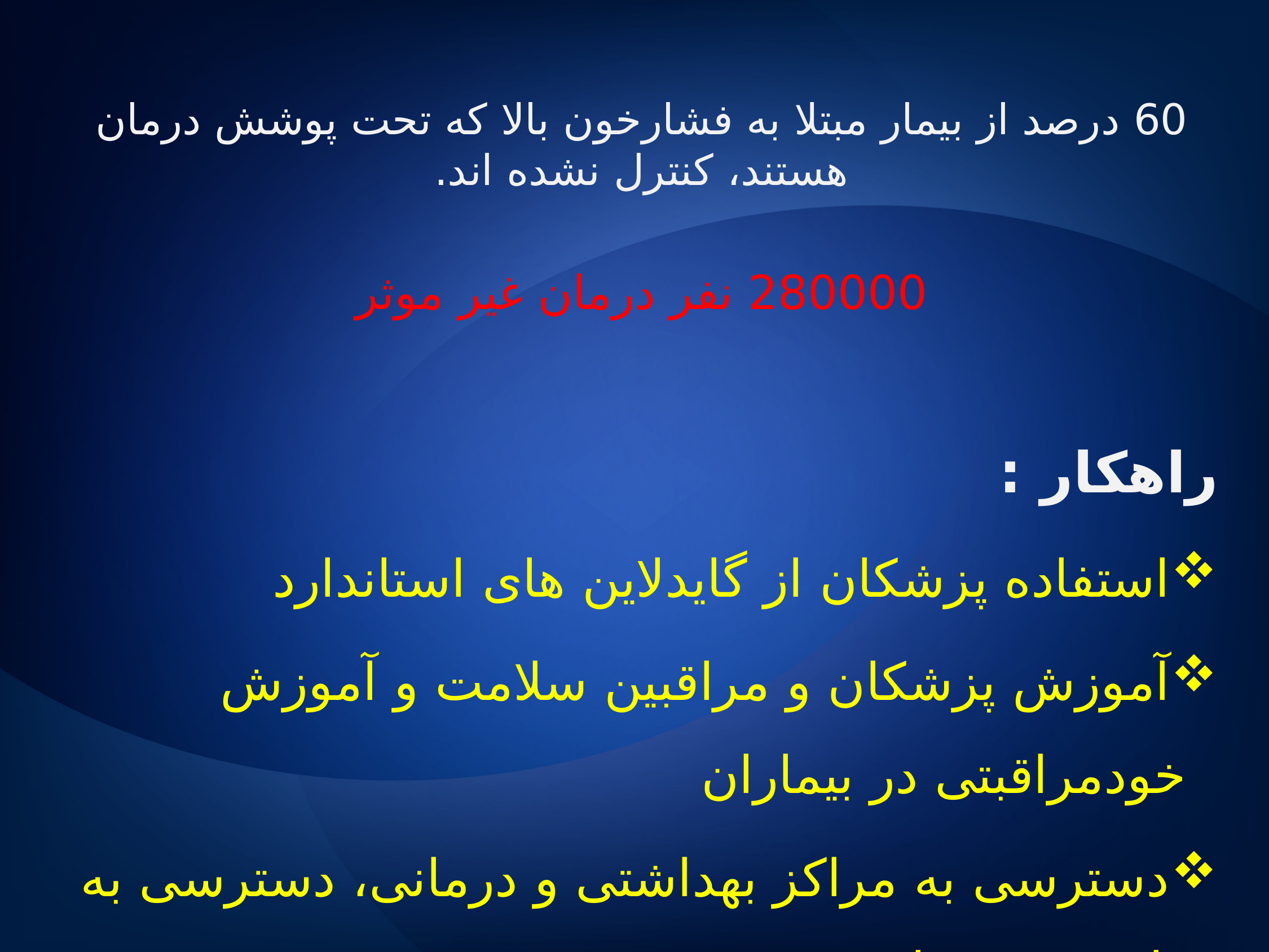

60 درصد از بیمار مبتلا به فشارخون بالا که تحت پوشش درمان هستند، کنترل نشده اند.

280000 نفر درمان غیر موثر

راهکار :
استفاده پزشکان از گایدلاین های استاندارد
آموزش پزشکان و مراقبین سلامت و آموزش خودمراقبتی در بیماران
دسترسی به مراکز بهداشتی و درمانی، دسترسی به دارو و تجهیزات